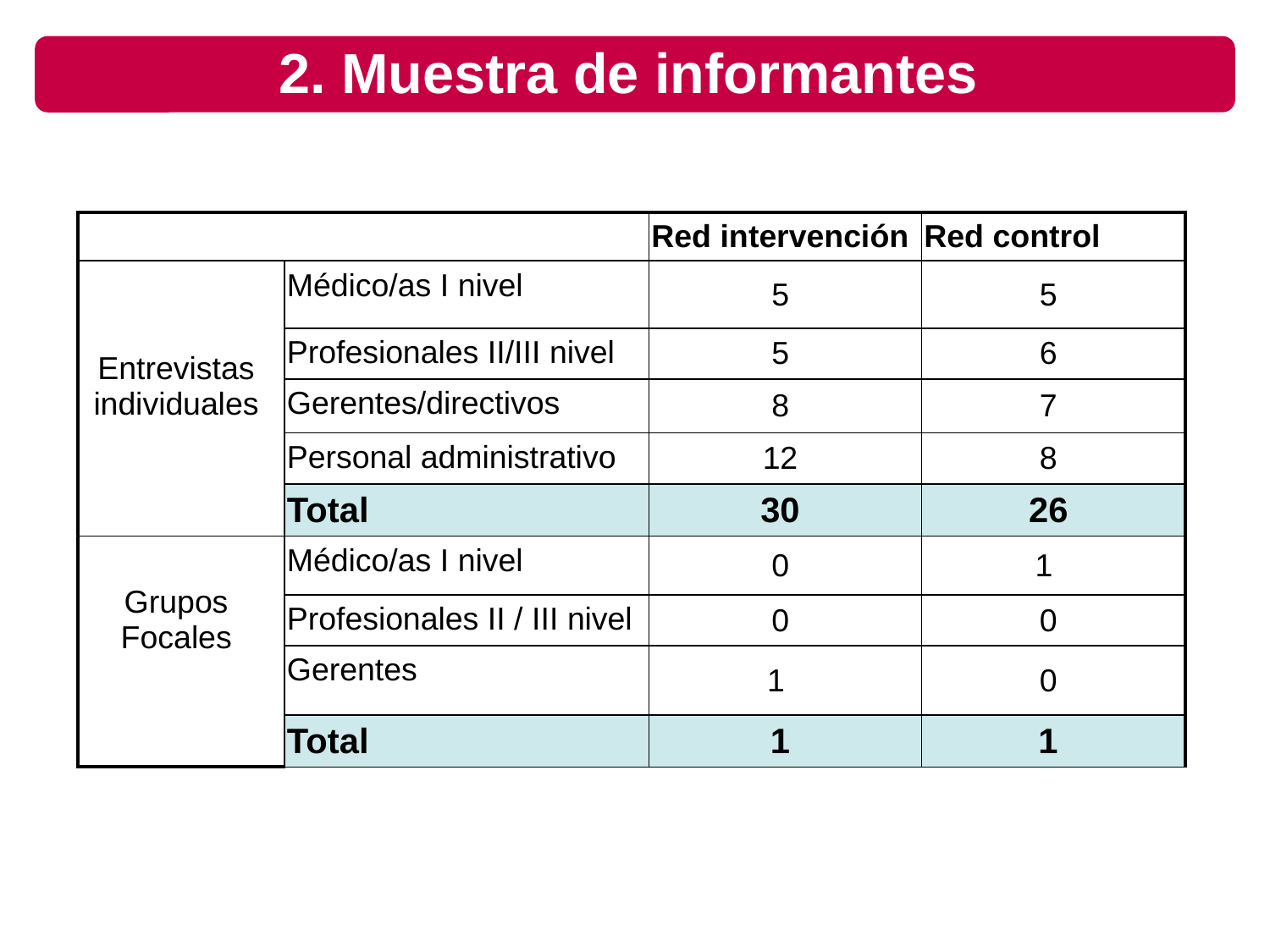

# 2. Muestra de informantes
|  |  | Red intervención | Red control |
| --- | --- | --- | --- |
| Entrevistas individuales | Médico/as I nivel | 5 | 5 |
|  | Profesionales II/III nivel | 5 | 6 |
|  | Gerentes/directivos | 8 | 7 |
|  | Personal administrativo | 12 | 8 |
|  | Total | 30 | 26 |
| Grupos Focales | Médico/as I nivel | 0 | 1 |
|  | Profesionales II / III nivel | 0 | 0 |
|  | Gerentes | 1 | 0 |
|  | Total | 1 | 1 |